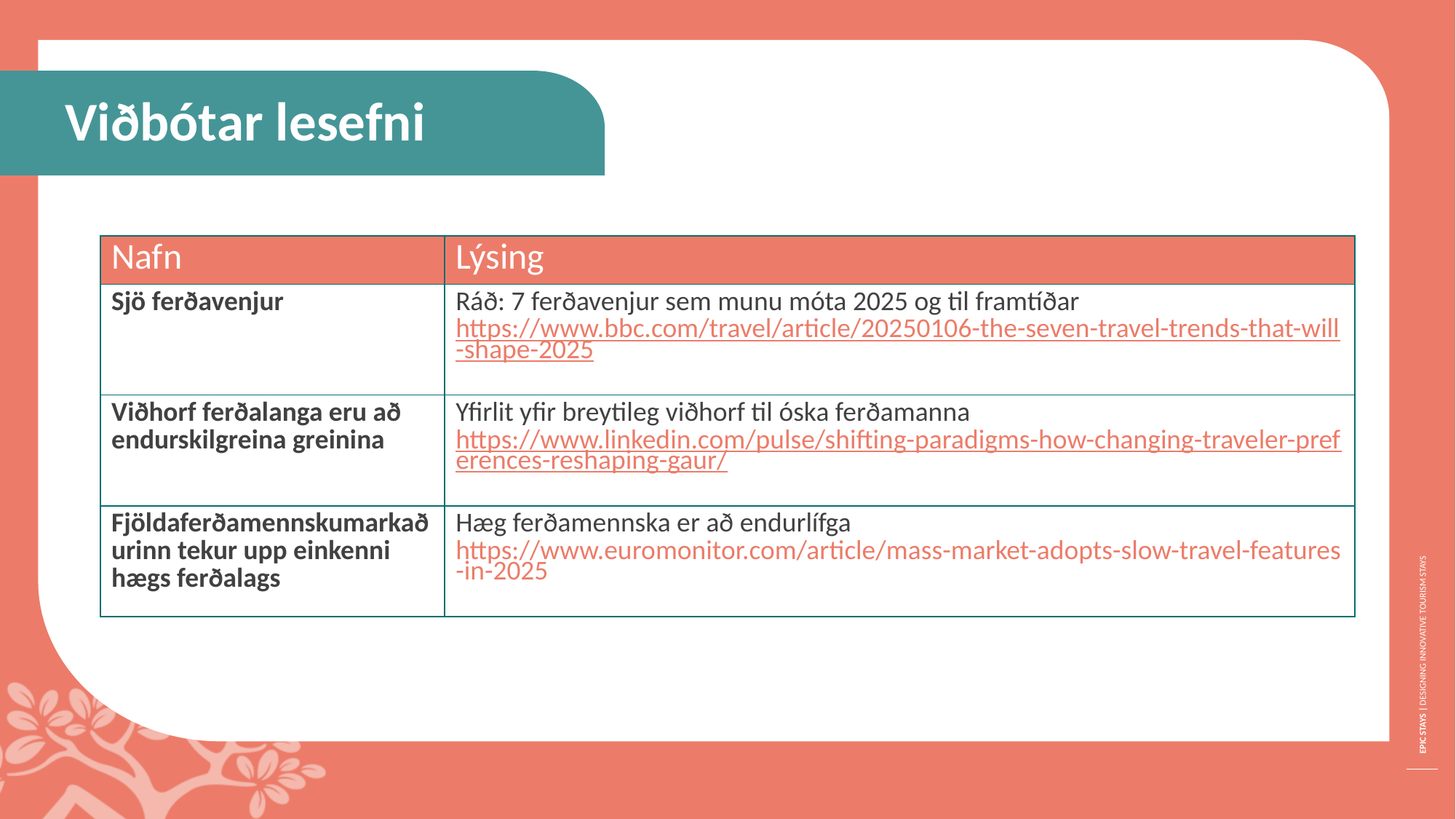

Viðbótar lesefni
| Nafn | Lýsing |
| --- | --- |
| Sjö ferðavenjur | Ráð: 7 ferðavenjur sem munu móta 2025 og til framtíðar https://www.bbc.com/travel/article/20250106-the-seven-travel-trends-that-will-shape-2025 |
| Viðhorf ferðalanga eru að endurskilgreina greinina | Yfirlit yfir breytileg viðhorf til óska ferðamanna https://www.linkedin.com/pulse/shifting-paradigms-how-changing-traveler-preferences-reshaping-gaur/ |
| Fjöldaferðamennskumarkaðurinn tekur upp einkenni hægs ferðalags | Hæg ferðamennska er að endurlífga https://www.euromonitor.com/article/mass-market-adopts-slow-travel-features-in-2025 |